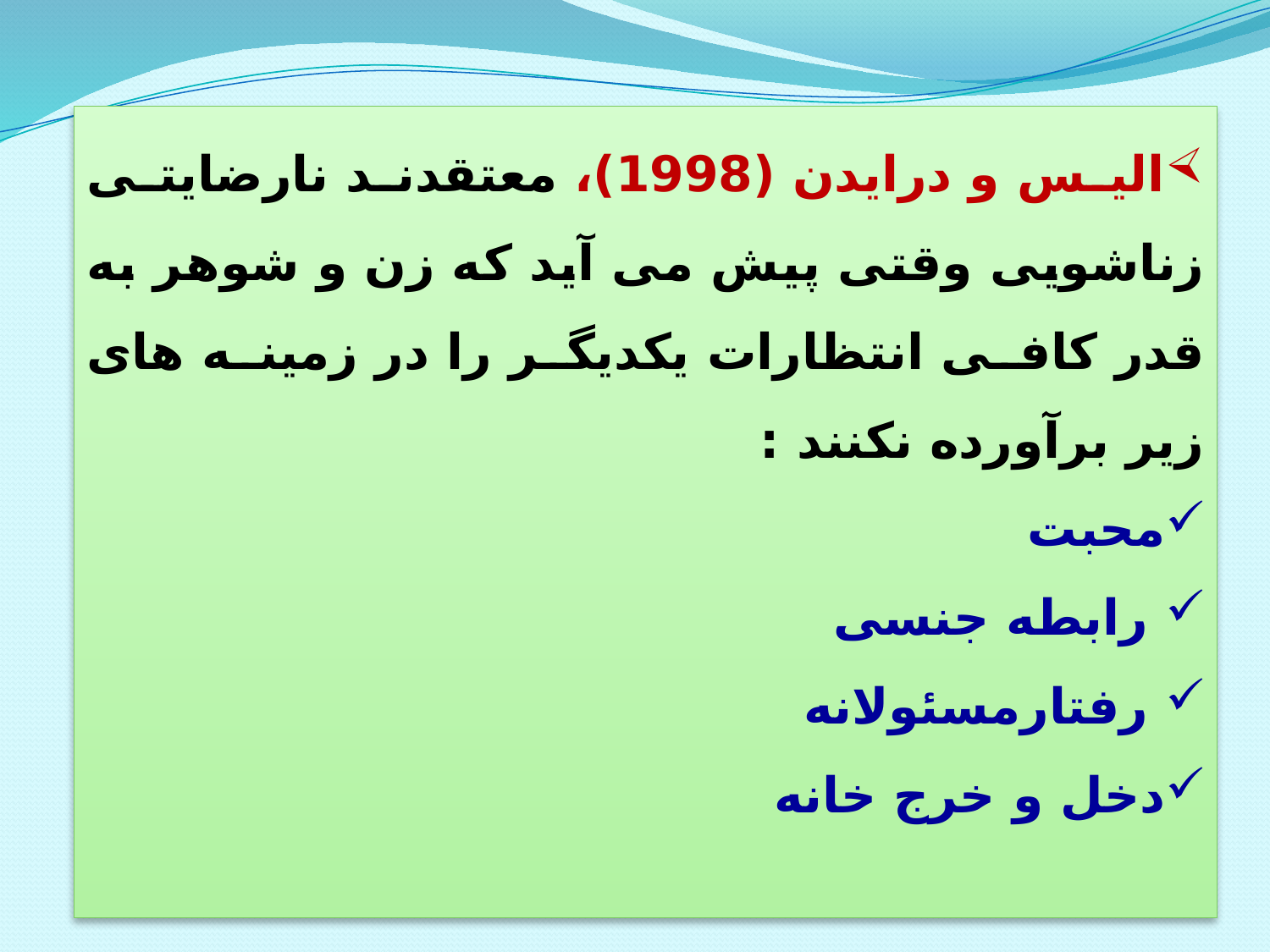

الیس و درایدن (1998)، معتقدند نارضایتی زناشویی وقتی پیش می آید که زن و شوهر به قدر کافی انتظارات یکدیگر را در زمینه های زیر برآورده نکنند :
محبت
 رابطه جنسی
 رفتارمسئولانه
دخل و خرج خانه